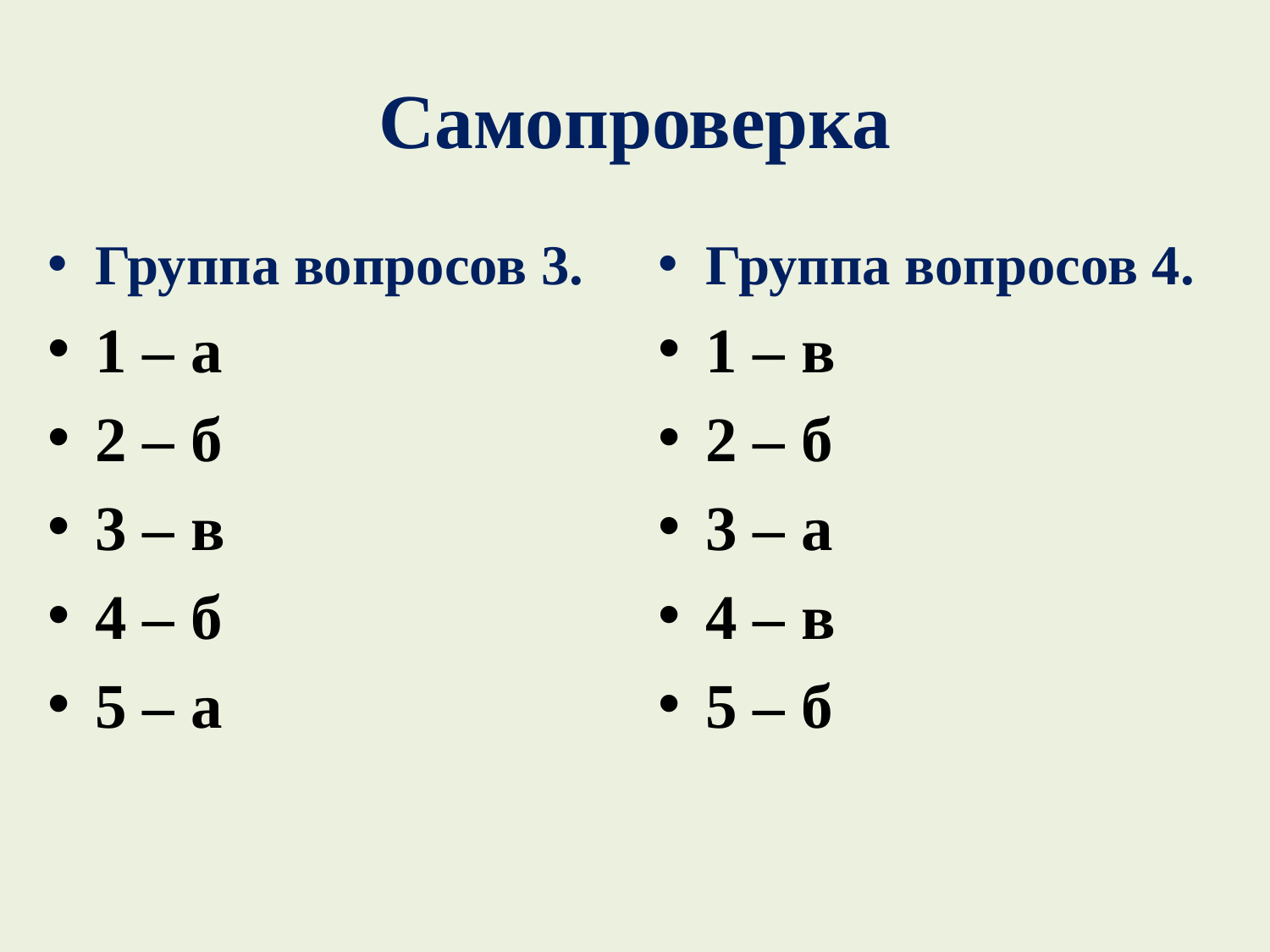

# Самопроверка
Группа вопросов 3.
1 – а
2 – б
3 – в
4 – б
5 – а

Группа вопросов 4.
1 – в
2 – б
3 – а
4 – в
5 – б